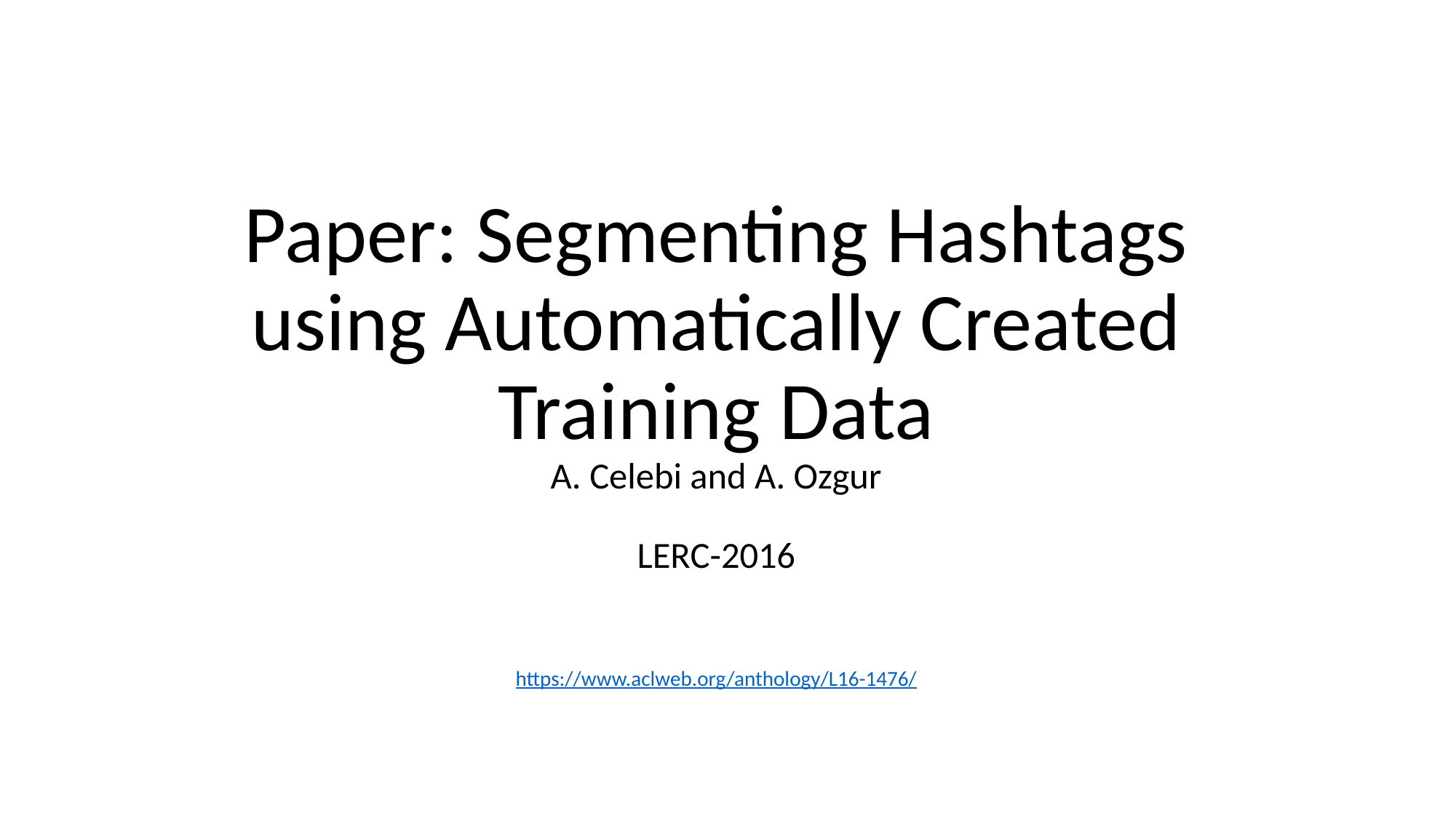

# Paper: Segmenting Hashtags using Automatically Created Training Data A. Celebi and A. Ozgur LERC-2016

https://www.aclweb.org/anthology/L16-1476/